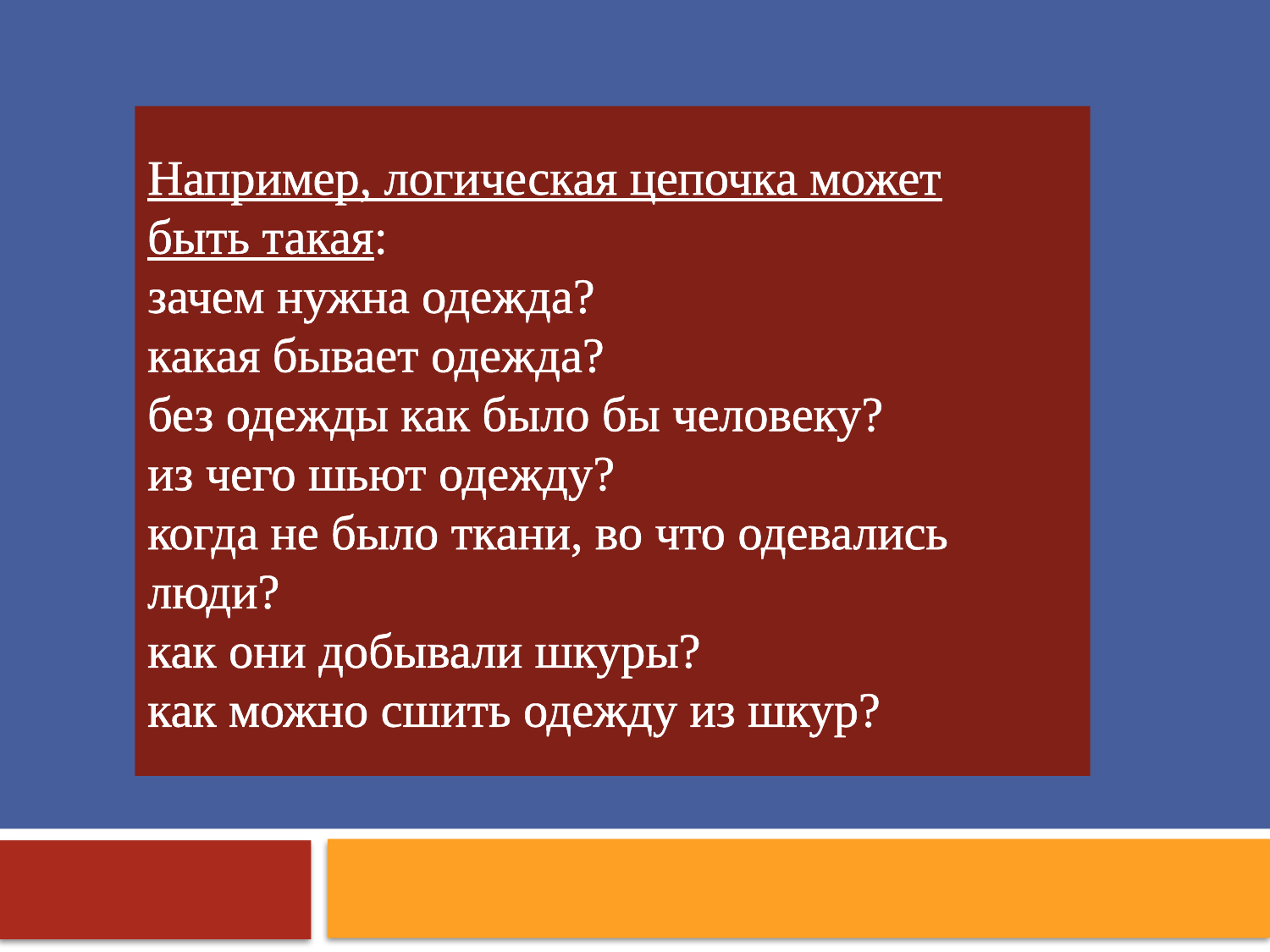

Например, логическая цепочка может
быть такая:
зачем нужна одежда?
какая бывает одежда?
без одежды как было бы человеку?
из чего шьют одежду?
когда не было ткани, во что одевались люди?
как они добывали шкуры?
как можно сшить одежду из шкур?
#